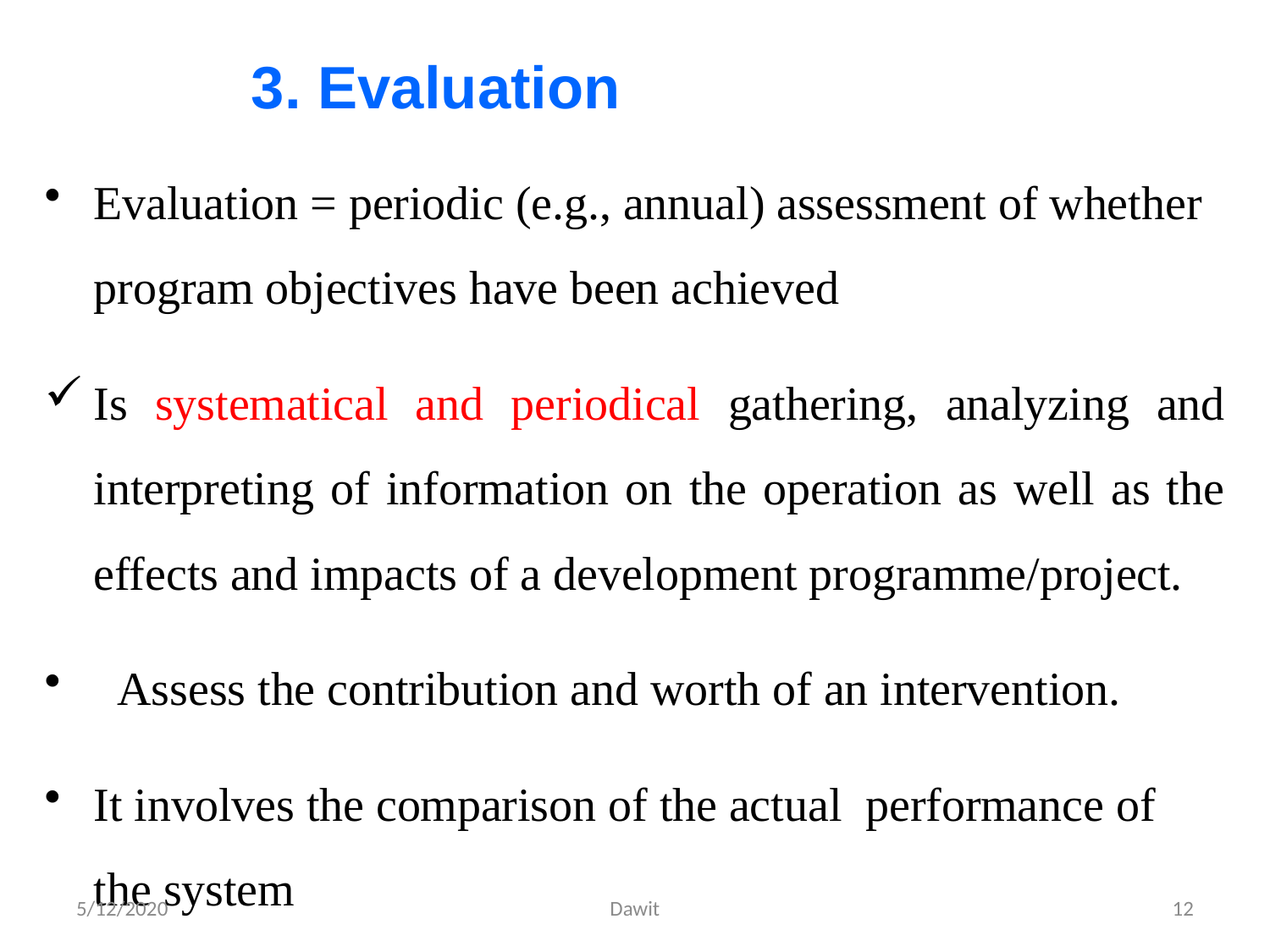

# 3. Evaluation
Evaluation = periodic (e.g., annual) assessment of whether program objectives have been achieved
Is systematical and periodical gathering, analyzing and interpreting of information on the operation as well as the effects and impacts of a development programme/project.
  Assess the contribution and worth of an intervention.
It involves the comparison of the actual  performance of the system

5/12/2020
Dawit
12